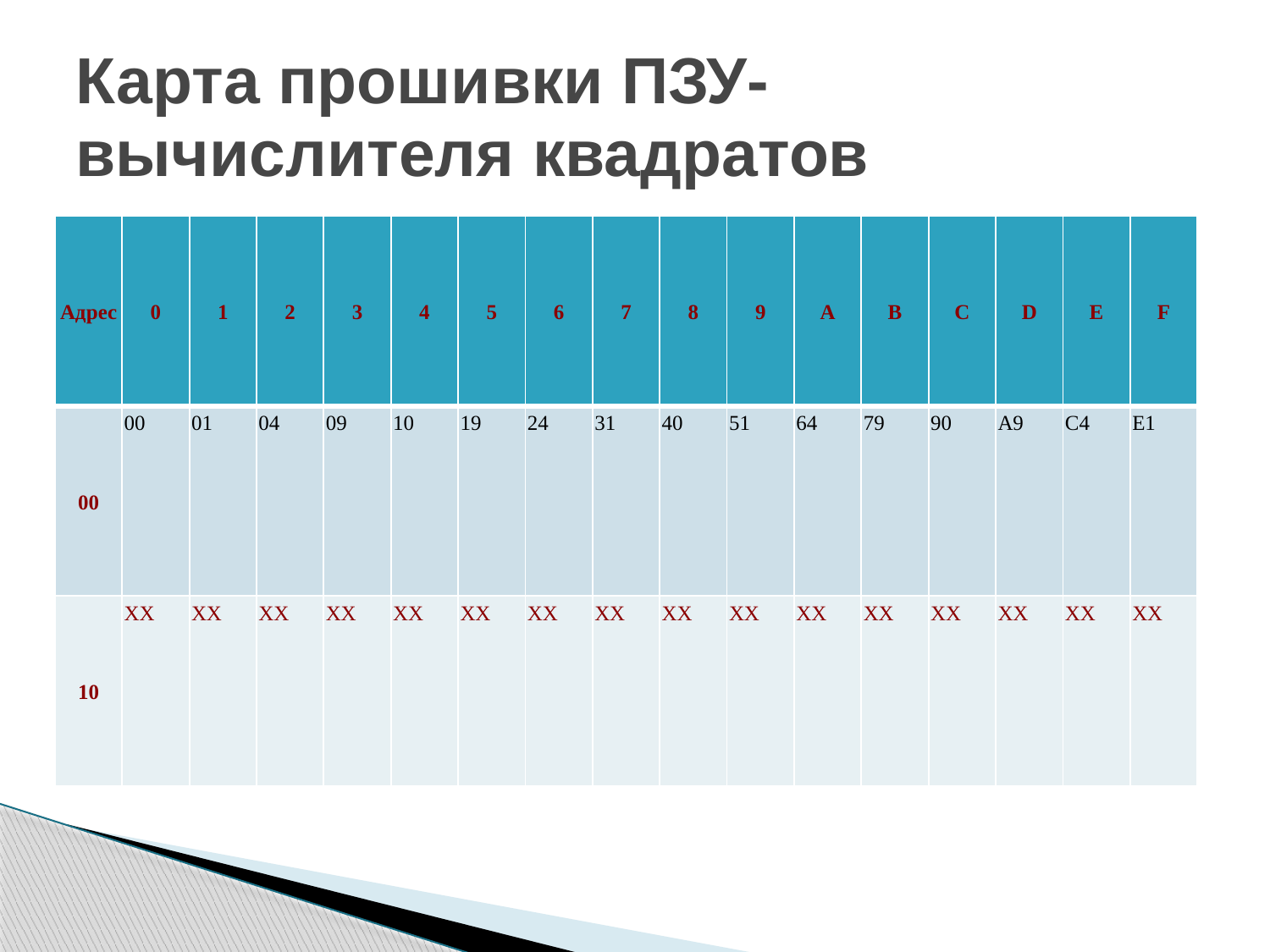

# Карта прошивки ПЗУ-вычислителя квадратов
| Адрес | 0 | 1 | 2 | 3 | 4 | 5 | 6 | 7 | 8 | 9 | A | B | C | D | E | F |
| --- | --- | --- | --- | --- | --- | --- | --- | --- | --- | --- | --- | --- | --- | --- | --- | --- |
| 00 | 00 | 01 | 04 | 09 | 10 | 19 | 24 | 31 | 40 | 51 | 64 | 79 | 90 | A9 | C4 | E1 |
| 10 | XX | XX | XX | XX | XX | XX | XX | XX | XX | XX | XX | XX | XX | XX | XX | XX |